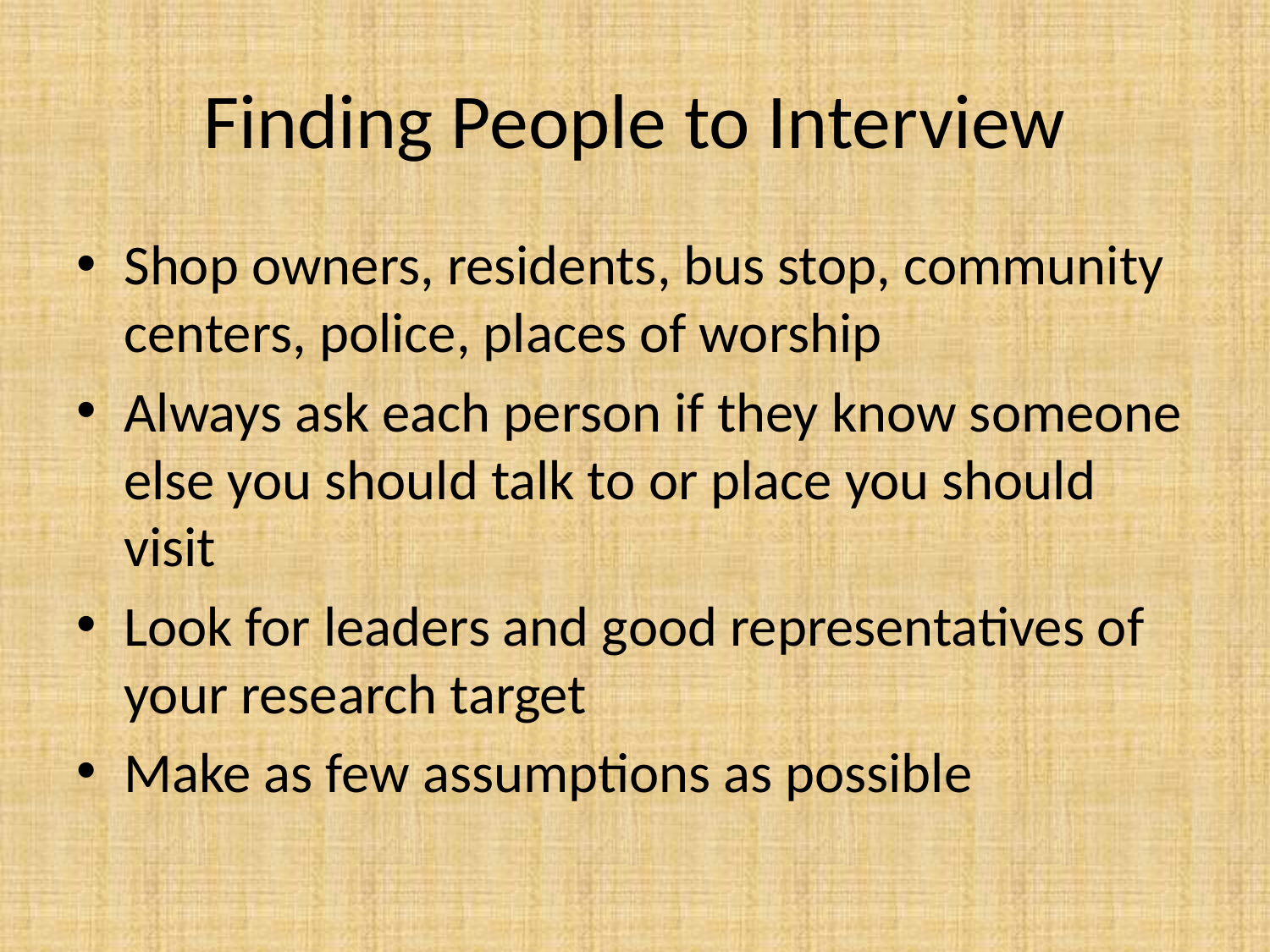

# Finding People to Interview
Shop owners, residents, bus stop, community centers, police, places of worship
Always ask each person if they know someone else you should talk to or place you should visit
Look for leaders and good representatives of your research target
Make as few assumptions as possible